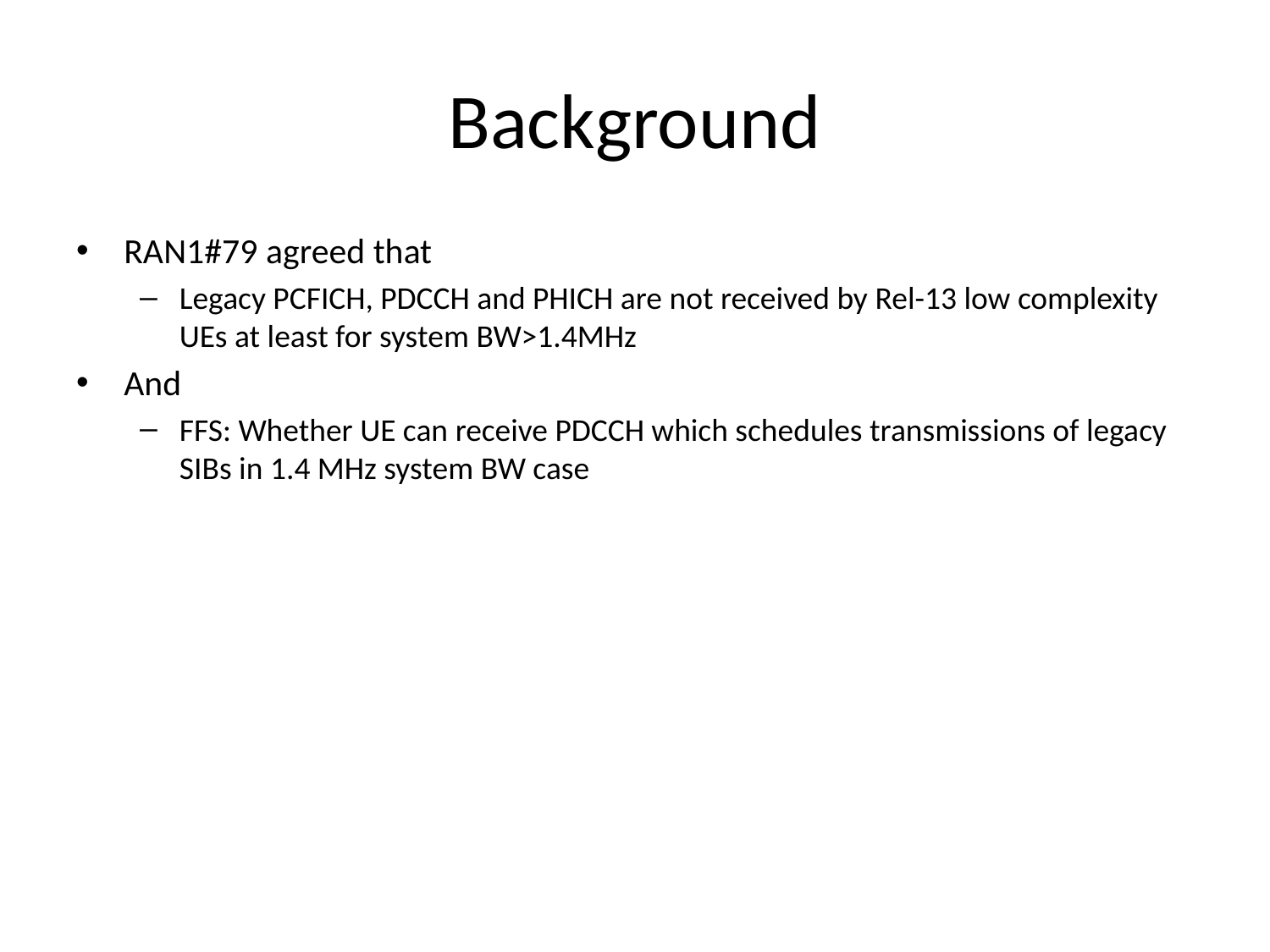

# Background
RAN1#79 agreed that
Legacy PCFICH, PDCCH and PHICH are not received by Rel-13 low complexity UEs at least for system BW>1.4MHz
And
FFS: Whether UE can receive PDCCH which schedules transmissions of legacy SIBs in 1.4 MHz system BW case